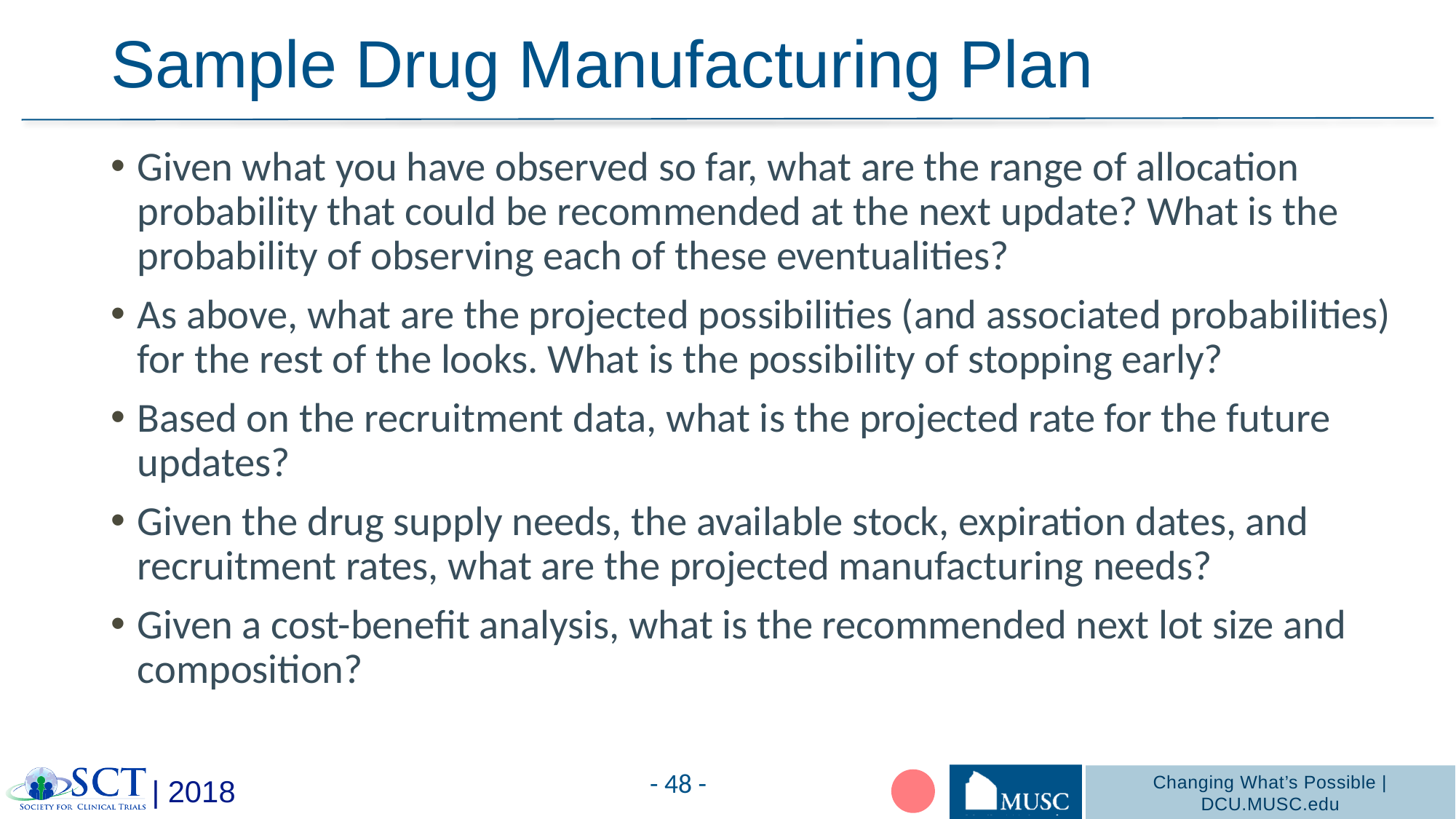

# Sample Drug Manufacturing Plan
Given what you have observed so far, what are the range of allocation probability that could be recommended at the next update? What is the probability of observing each of these eventualities?
As above, what are the projected possibilities (and associated probabilities) for the rest of the looks. What is the possibility of stopping early?
Based on the recruitment data, what is the projected rate for the future updates?
Given the drug supply needs, the available stock, expiration dates, and recruitment rates, what are the projected manufacturing needs?
Given a cost-benefit analysis, what is the recommended next lot size and composition?

- 48 -